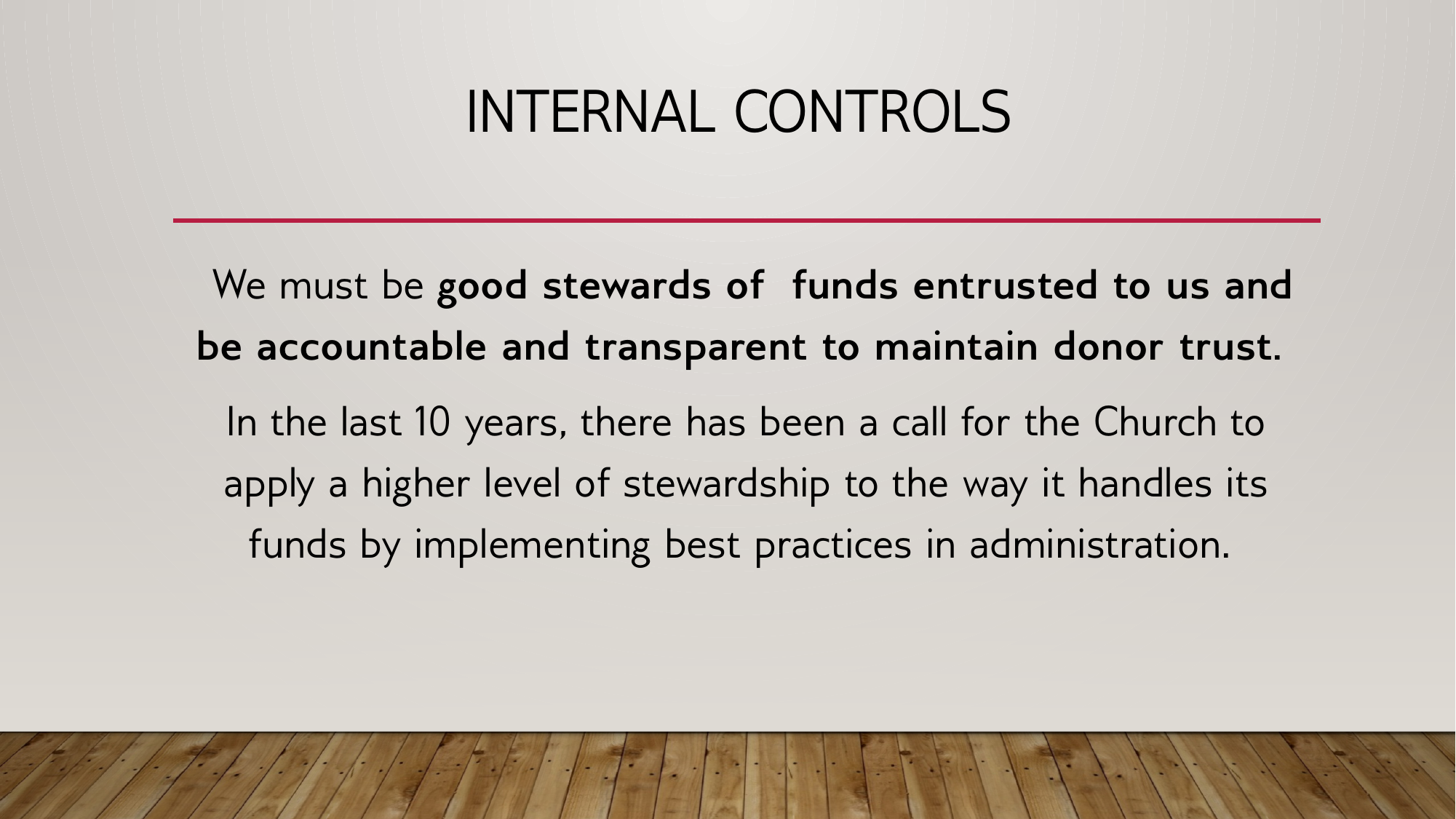

# Internal Controls
 We must be good stewards of  funds entrusted to us and be accountable and transparent to maintain donor trust.
In the last 10 years, there has been a call for the Church to apply a higher level of stewardship to the way it handles its funds by implementing best practices in administration.